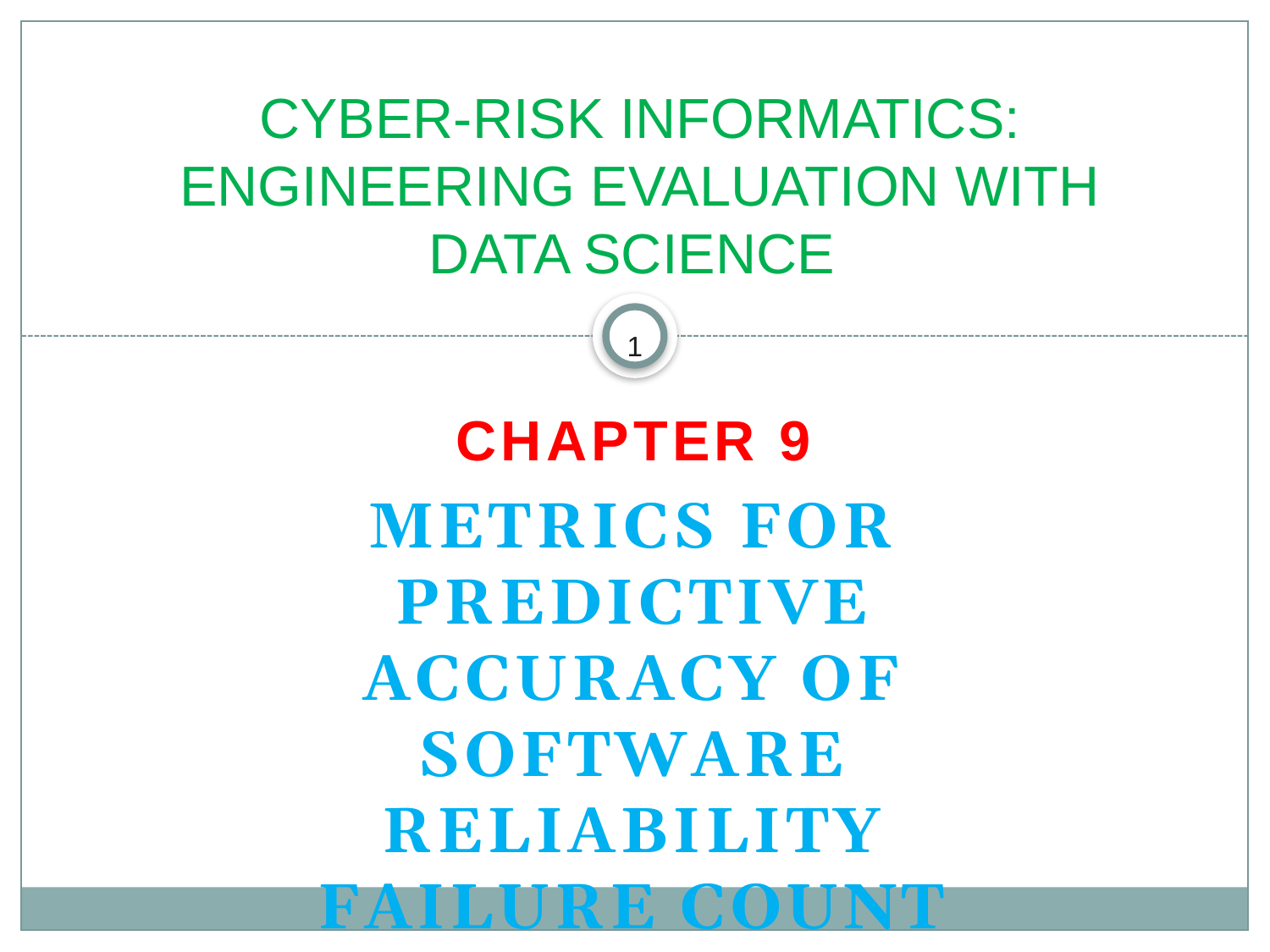

Cyber-Risk Informatics:
Engineering Evaluation with Data Science
#
1
Chapter 9
Metrics for Predictive Accuracy of Software Reliability Failure Count Models in cyber-risk